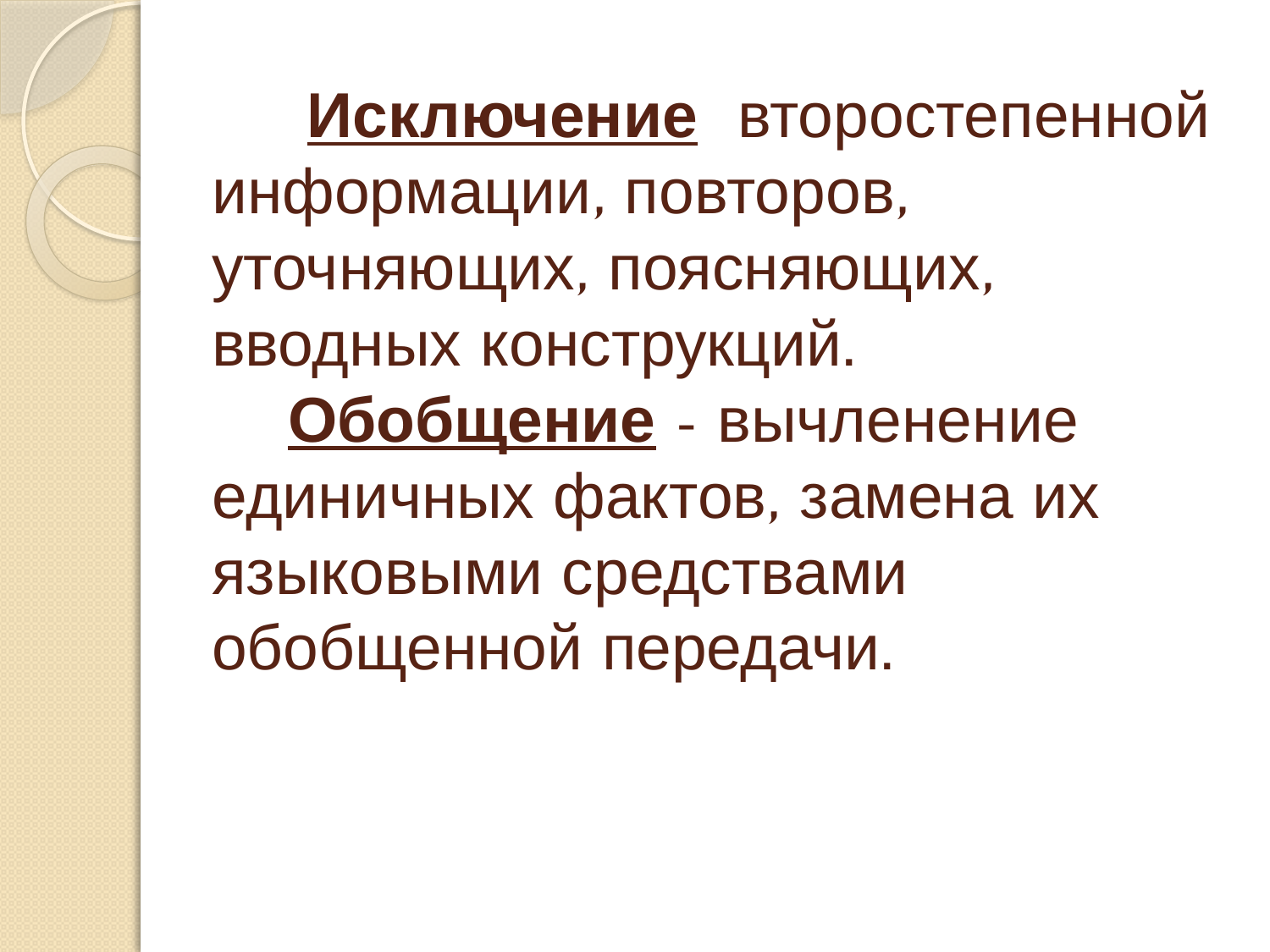

# Исключение  второстепенной информации, повторов, уточняющих, поясняющих, вводных конструкций. Обобщение - вычленение единичных фактов, замена их языковыми средствами обобщенной передачи.